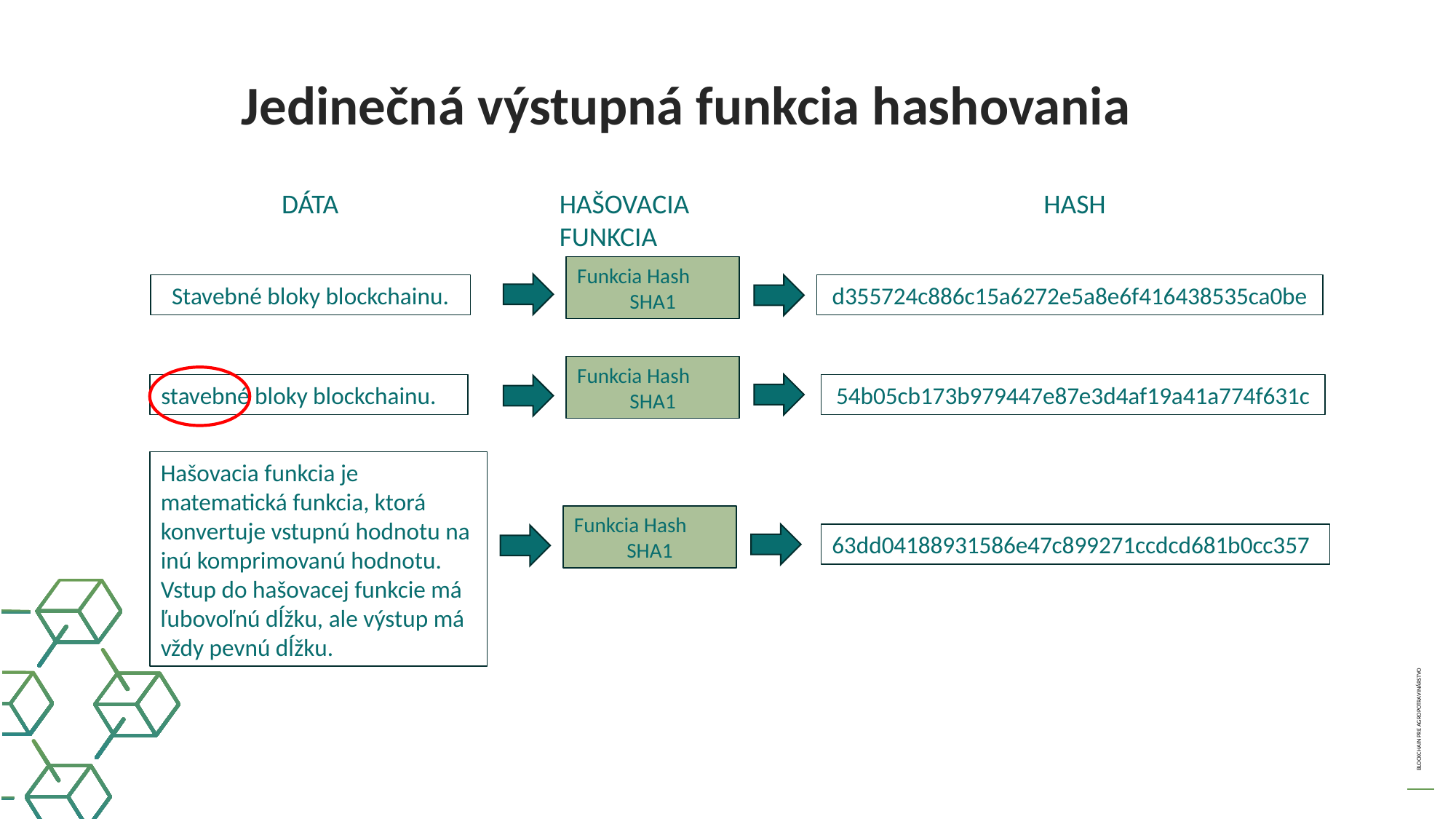

Jedinečná výstupná funkcia hashovania
DÁTA
HASH
HAŠOVACIA FUNKCIA
Funkcia Hash
SHA1

Stavebné bloky blockchainu.

d355724c886c15a6272e5a8e6f416438535ca0be
Funkcia Hash
SHA1

stavebné bloky blockchainu.
54b05cb173b979447e87e3d4af19a41a774f631c

Hašovacia funkcia je matematická funkcia, ktorá konvertuje vstupnú hodnotu na inú komprimovanú hodnotu. Vstup do hašovacej funkcie má ľubovoľnú dĺžku, ale výstup má vždy pevnú dĺžku.
Funkcia Hash
SHA1

63dd04188931586e47c899271ccdcd681b0cc357